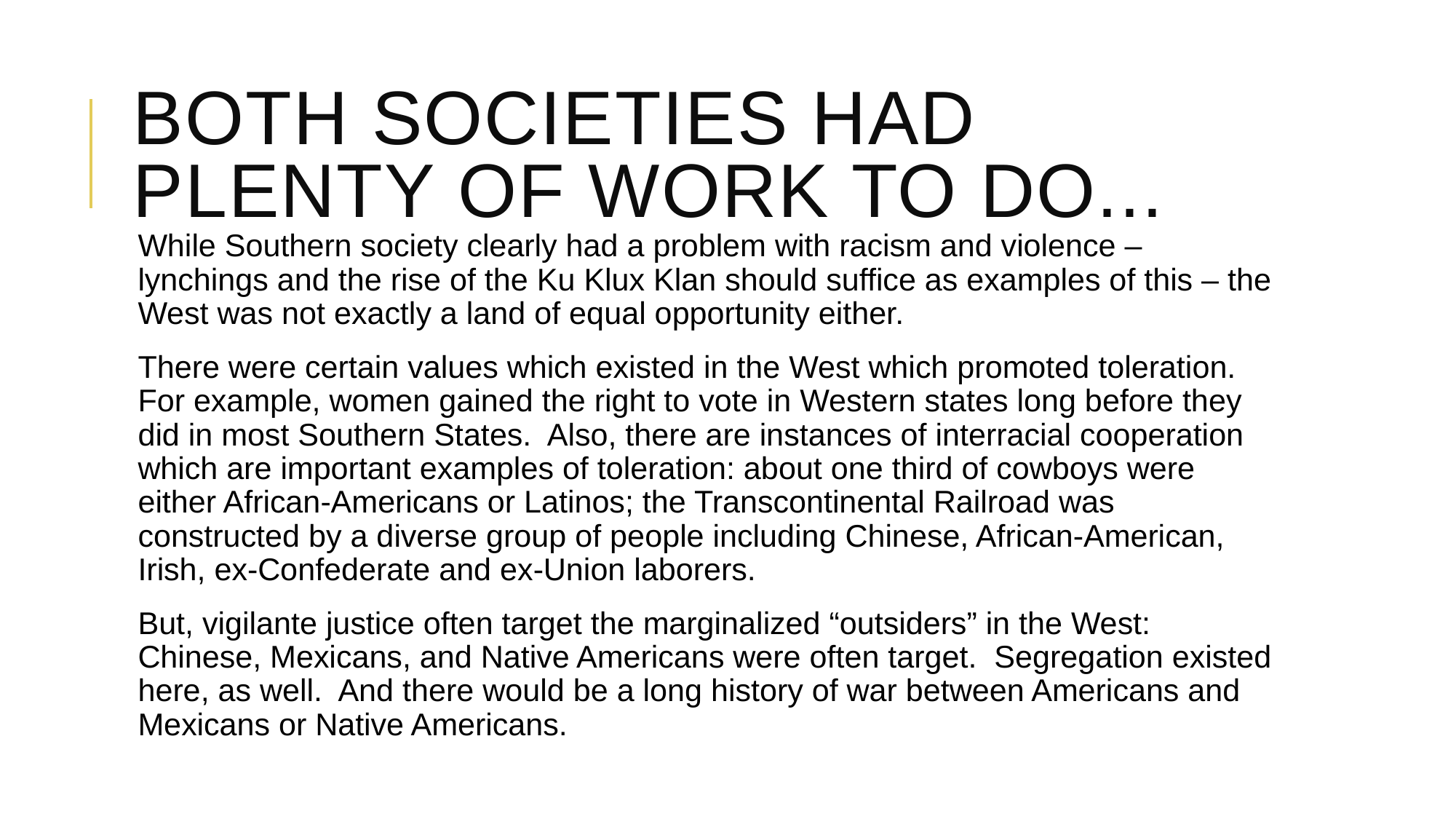

# Both societies had plenty of work to do...
While Southern society clearly had a problem with racism and violence – lynchings and the rise of the Ku Klux Klan should suffice as examples of this – the West was not exactly a land of equal opportunity either.
There were certain values which existed in the West which promoted toleration.  For example, women gained the right to vote in Western states long before they did in most Southern States.  Also, there are instances of interracial cooperation which are important examples of toleration: about one third of cowboys were either African-Americans or Latinos; the Transcontinental Railroad was constructed by a diverse group of people including Chinese, African-American, Irish, ex-Confederate and ex-Union laborers.
But, vigilante justice often target the marginalized “outsiders” in the West: Chinese, Mexicans, and Native Americans were often target.  Segregation existed here, as well.  And there would be a long history of war between Americans and Mexicans or Native Americans.